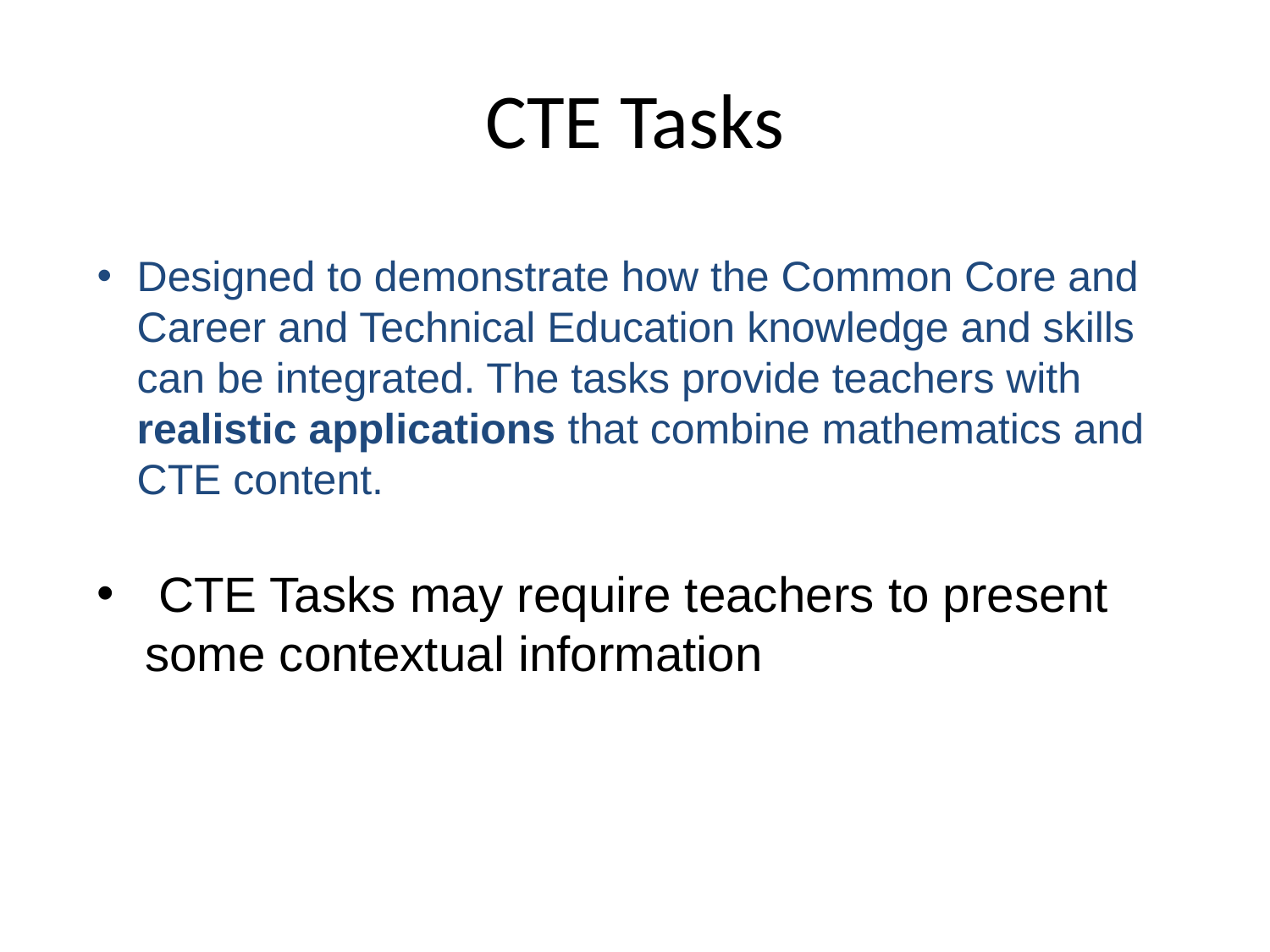

# CTE Tasks
Designed to demonstrate how the Common Core and Career and Technical Education knowledge and skills  can be integrated. The tasks provide teachers with realistic applications that combine mathematics and CTE content.

 CTE Tasks may require teachers to present some contextual information